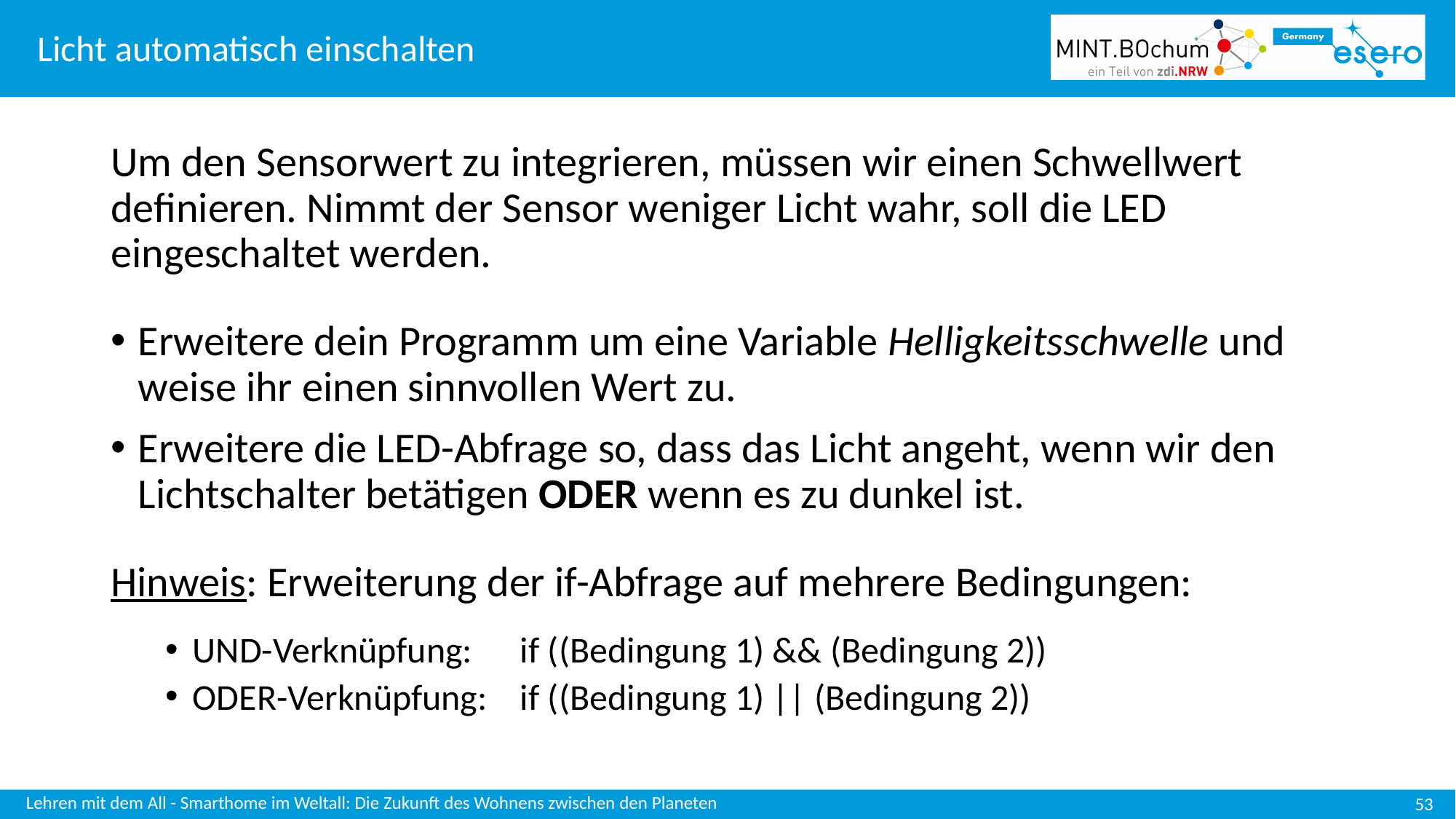

# Licht automatisch einschalten
Um den Sensorwert zu integrieren, müssen wir einen Schwellwert definieren. Nimmt der Sensor weniger Licht wahr, soll die LED eingeschaltet werden.
Erweitere dein Programm um eine Variable Helligkeitsschwelle und weise ihr einen sinnvollen Wert zu.
Erweitere die LED-Abfrage so, dass das Licht angeht, wenn wir den Lichtschalter betätigen ODER wenn es zu dunkel ist.
Hinweis: Erweiterung der if-Abfrage auf mehrere Bedingungen:
UND-Verknüpfung:  	if ((Bedingung 1) && (Bedingung 2))
ODER-Verknüpfung:	if ((Bedingung 1) || (Bedingung 2))